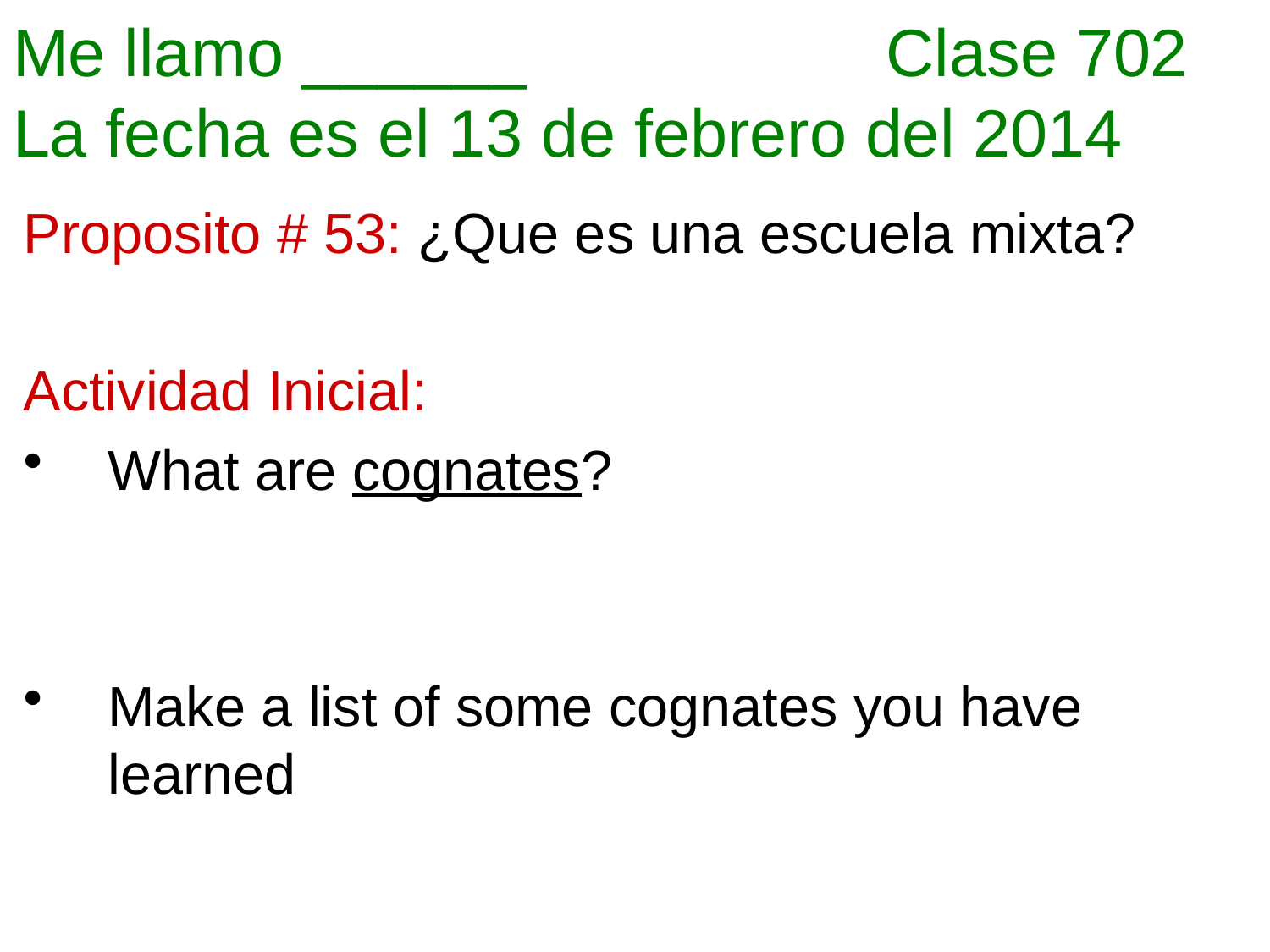

# Me llamo ______		      Clase 702 La fecha es el 13 de febrero del 2014
Proposito # 53: ¿Que es una escuela mixta?

Actividad Inicial:
What are cognates?

Make a list of some cognates you have learned